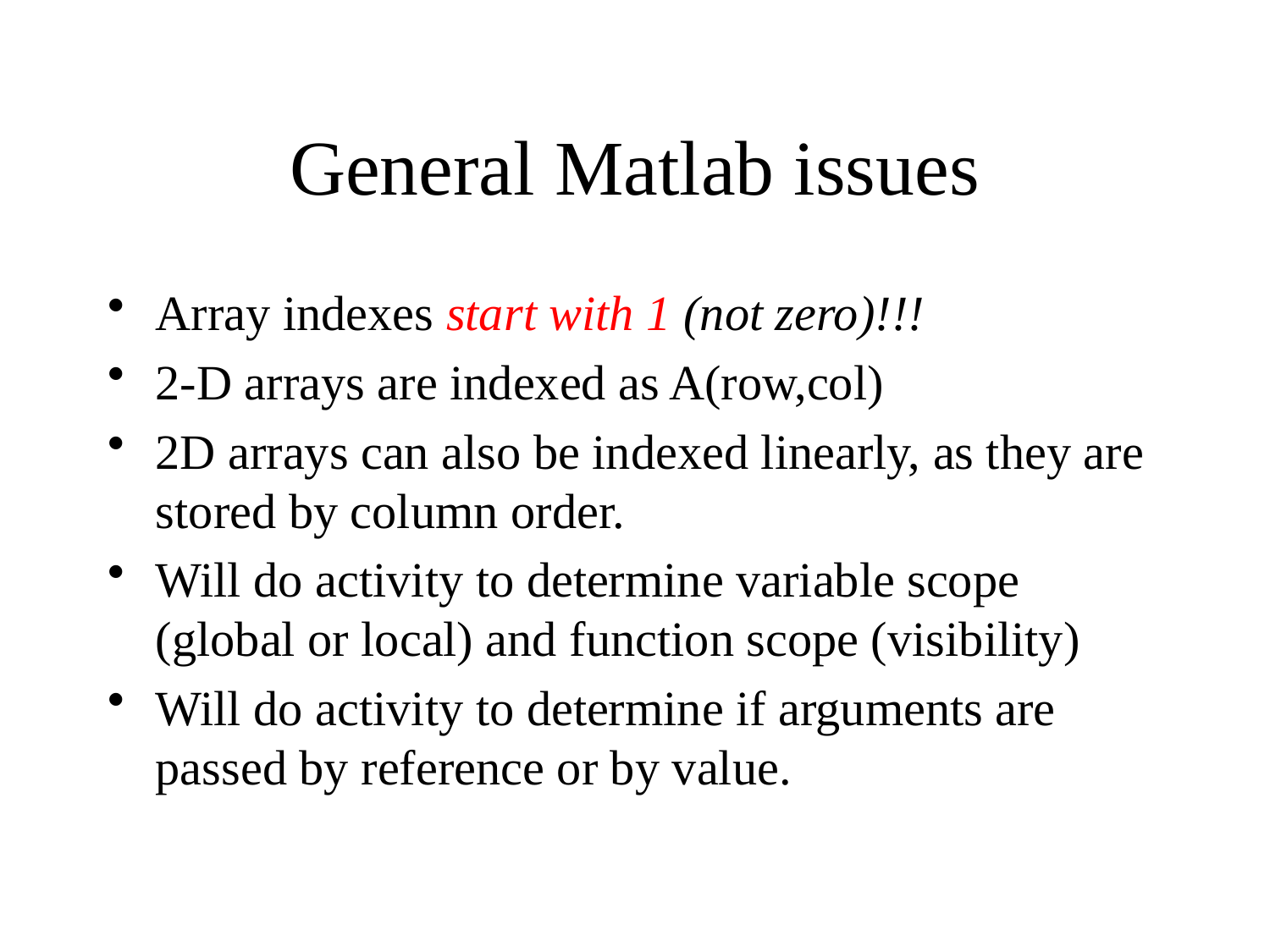

# General Matlab issues
Array indexes start with 1 (not zero)!!!
2-D arrays are indexed as A(row,col)
2D arrays can also be indexed linearly, as they are stored by column order.
Will do activity to determine variable scope (global or local) and function scope (visibility)
Will do activity to determine if arguments are passed by reference or by value.